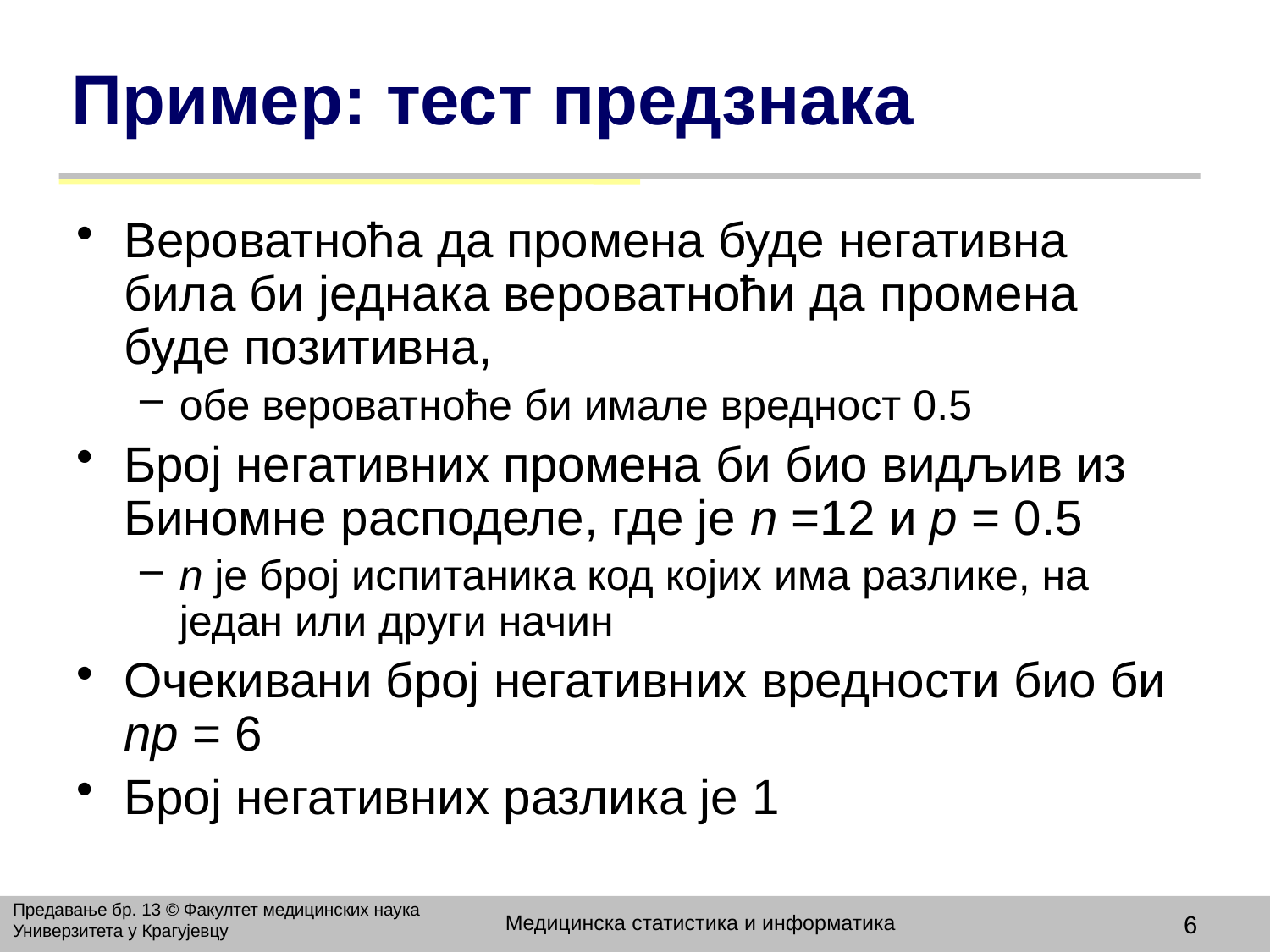

# Пример: тест предзнака
Вероватноћа да промена буде негативна била би једнака вероватноћи да промена буде позитивна,
обе вероватноће би имале вредност 0.5
Број негативних промена би био видљив из Биномне расподеле, где је n =12 и p = 0.5
n је број испитаника код којих има разлике, на један или други начин
Очекивани број негативних вредности био би np = 6
Број негативних разлика је 1
Предавање бр. 13 © Факултет медицинских наука Универзитета у Крагујевцу
Медицинска статистика и информатика
6